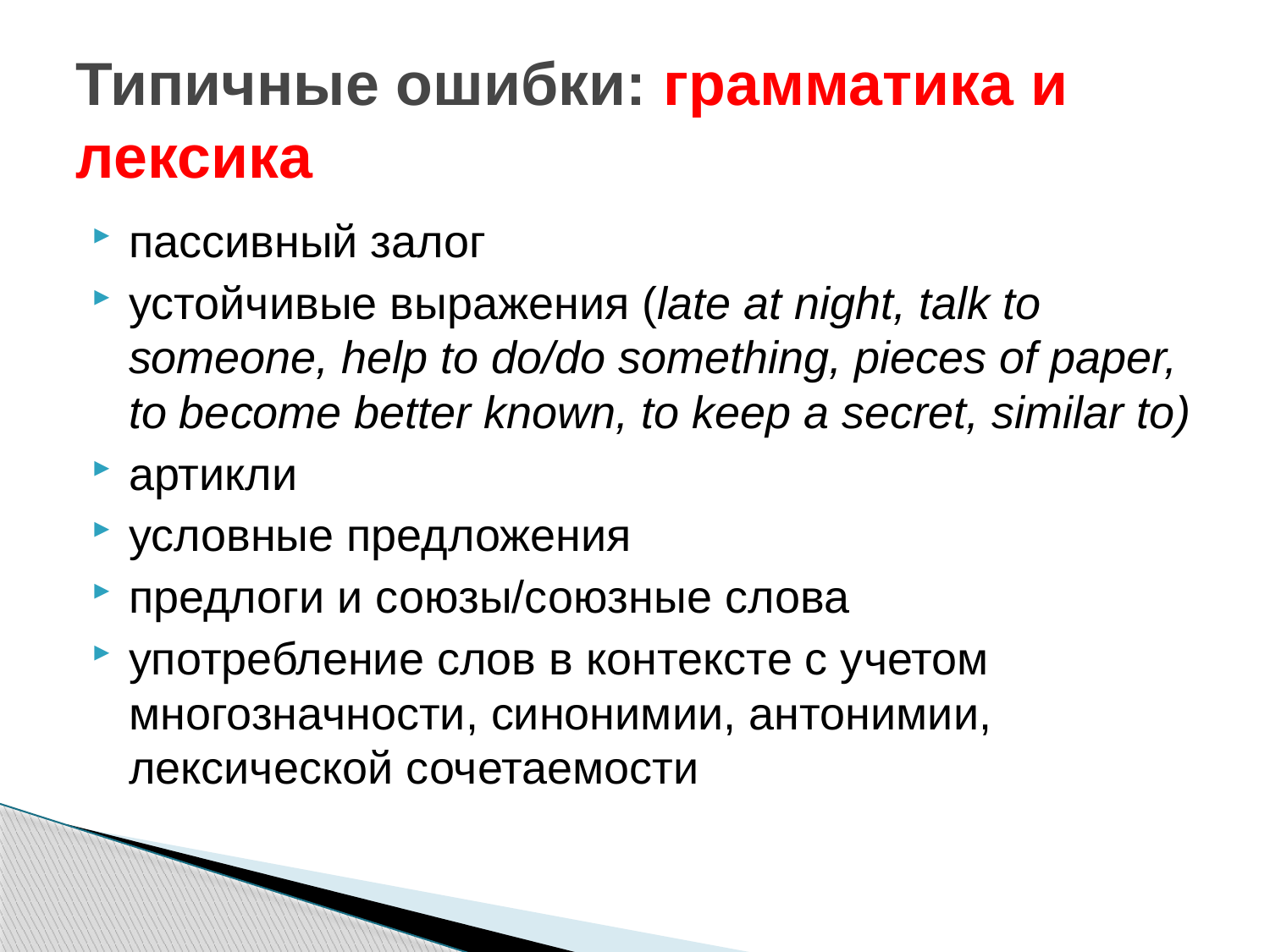

# Типичные ошибки: грамматика и лексика
пассивный залог
устойчивые выражения (late at night, talk to someone, help to do/do something, pieces of paper, to become better known, to keep a secret, similar to)
артикли
условные предложения
предлоги и союзы/союзные слова
употребление слов в контексте с учетом многозначности, синонимии, антонимии, лексической сочетаемости